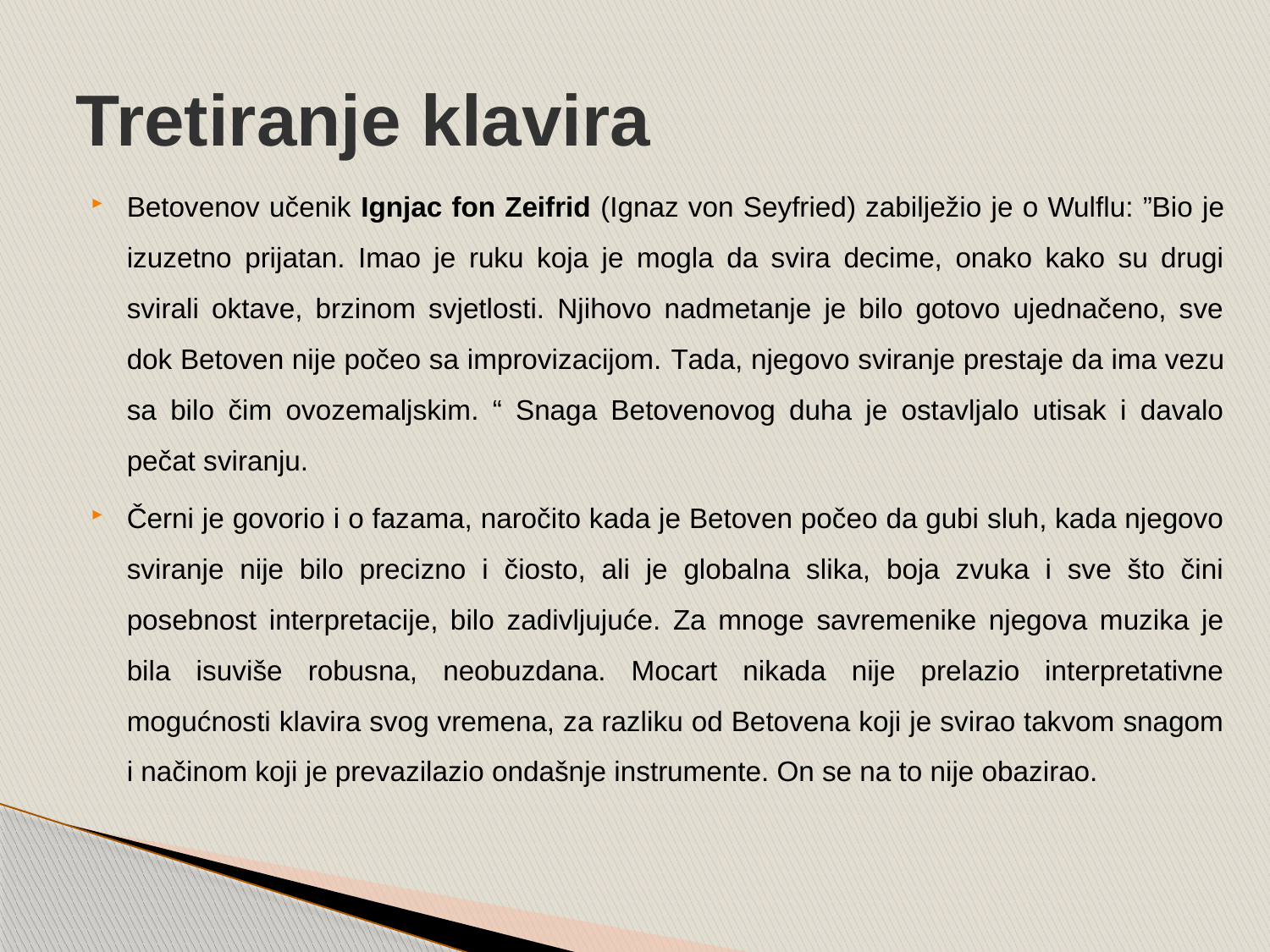

# Tretiranje klavira
Betovenov učenik Ignjac fon Zeifrid (Ignaz von Seyfried) zabilježio je o Wulflu: ”Bio je izuzetno prijatan. Imao je ruku koja je mogla da svira decime, onako kako su drugi svirali oktave, brzinom svjetlosti. Njihovo nadmetanje je bilo gotovo ujednačeno, sve dok Betoven nije počeo sa improvizacijom. Tada, njegovo sviranje prestaje da ima vezu sa bilo čim ovozemaljskim. “ Snaga Betovenovog duha je ostavljalo utisak i davalo pečat sviranju.
Černi je govorio i o fazama, naročito kada je Betoven počeo da gubi sluh, kada njegovo sviranje nije bilo precizno i čiosto, ali je globalna slika, boja zvuka i sve što čini posebnost interpretacije, bilo zadivljujuće. Za mnoge savremenike njegova muzika je bila isuviše robusna, neobuzdana. Mocart nikada nije prelazio interpretativne mogućnosti klavira svog vremena, za razliku od Betovena koji je svirao takvom snagom i načinom koji je prevazilazio ondašnje instrumente. On se na to nije obazirao.